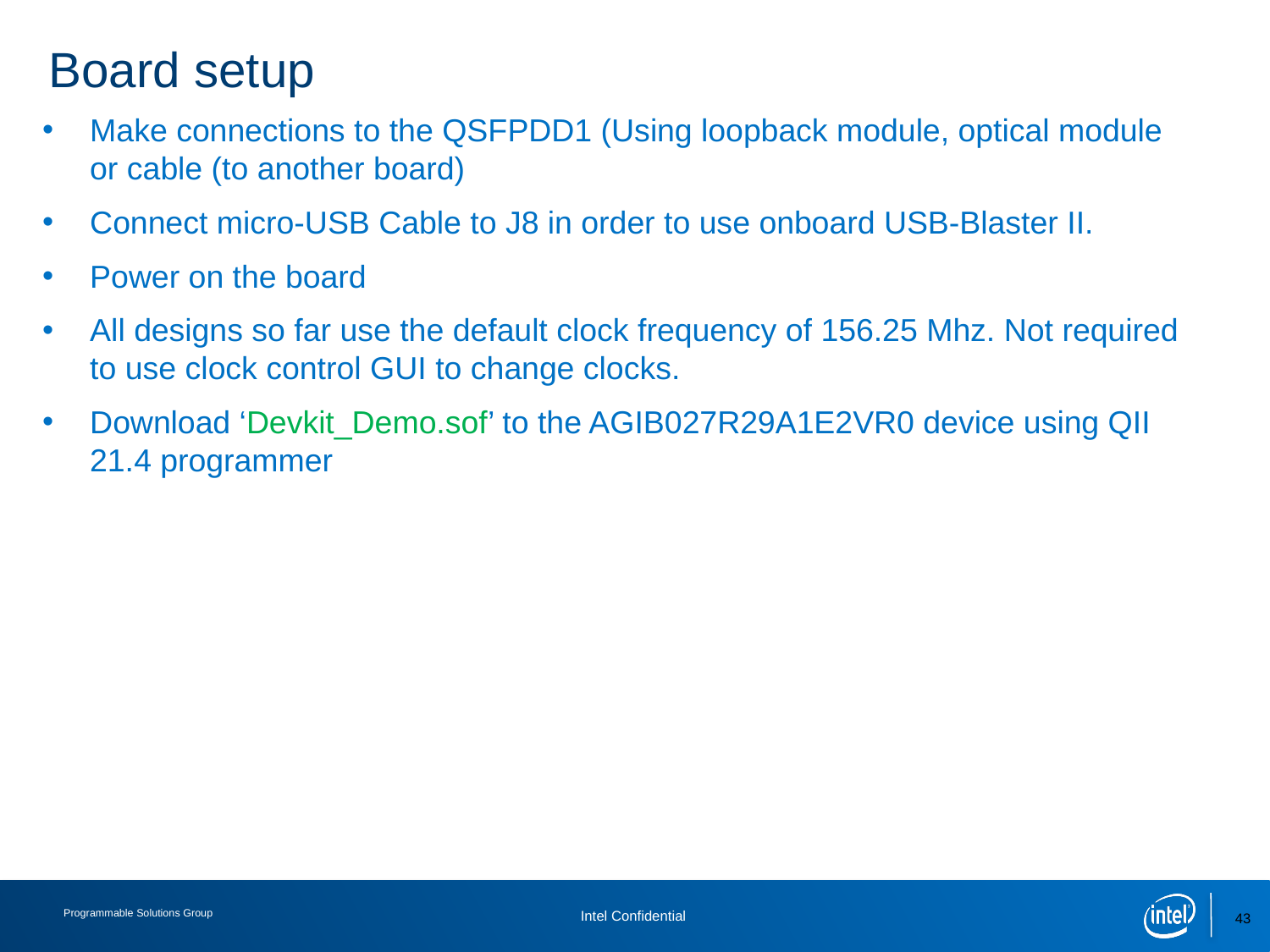

# Board setup
Make connections to the QSFPDD1 (Using loopback module, optical module  or cable (to another board)
Connect micro-USB Cable to J8 in order to use onboard USB-Blaster II.
Power on the board
All designs so far use the default clock frequency of 156.25 Mhz. Not required to use clock control GUI to change clocks.
Download ‘Devkit_Demo.sof’ to the AGIB027R29A1E2VR0 device using QII 21.4 programmer

43